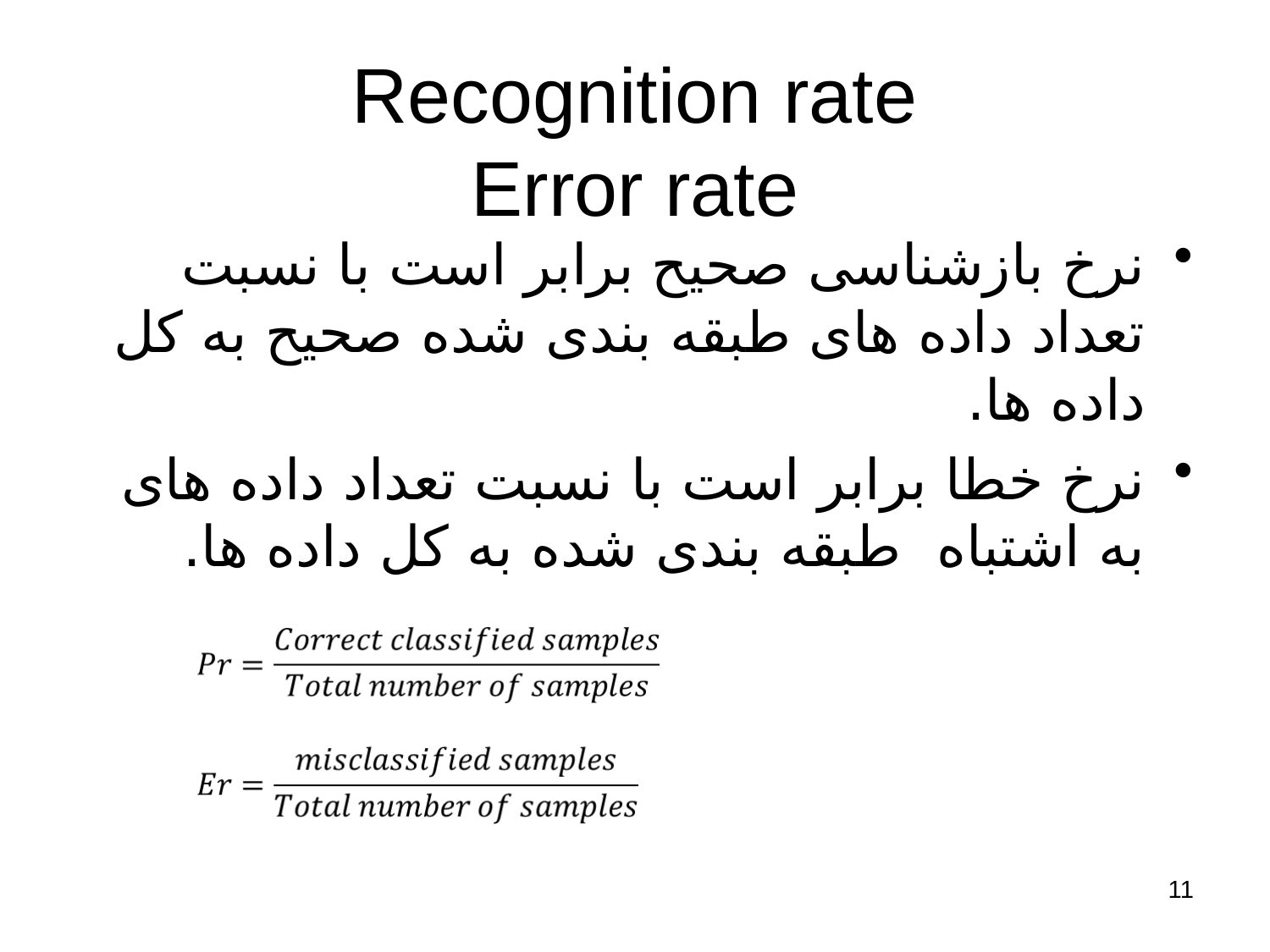

# Recognition rate Error rate
نرخ بازشناسی صحيح برابر است با نسبت تعداد داده های طبقه بندی شده صحيح به کل داده ها.
نرخ خطا برابر است با نسبت تعداد داده های به اشتباه  طبقه بندی شده به کل داده ها.

11